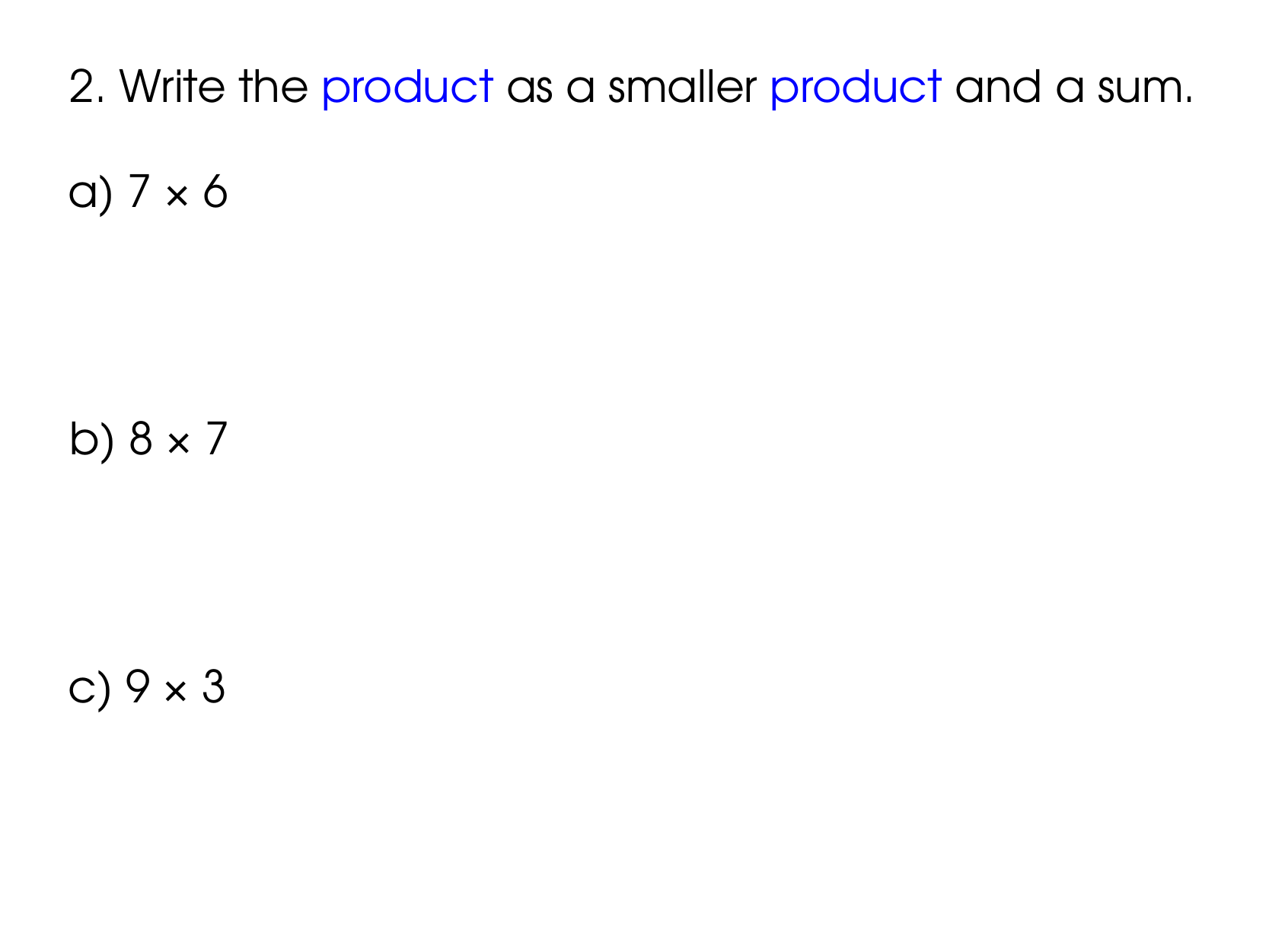

2. Write the product as a smaller product and a sum.
a) 7 × 6
b) 8 × 7
c) 9 × 3